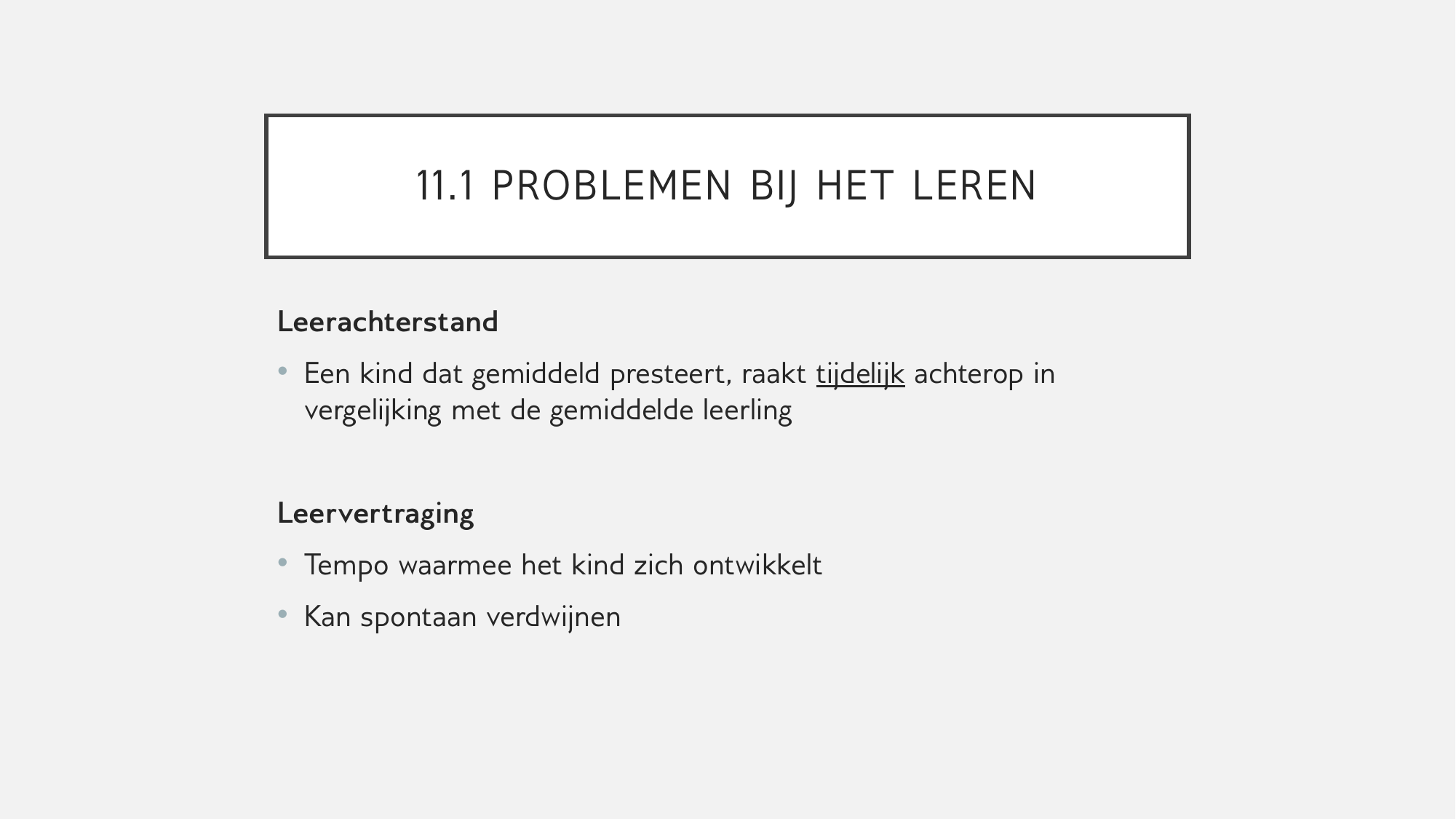

# 11.1 Problemen bij het leren
Leerachterstand
Een kind dat gemiddeld presteert, raakt tijdelijk achterop in vergelijking met de gemiddelde leerling

Leervertraging
Tempo waarmee het kind zich ontwikkelt
Kan spontaan verdwijnen